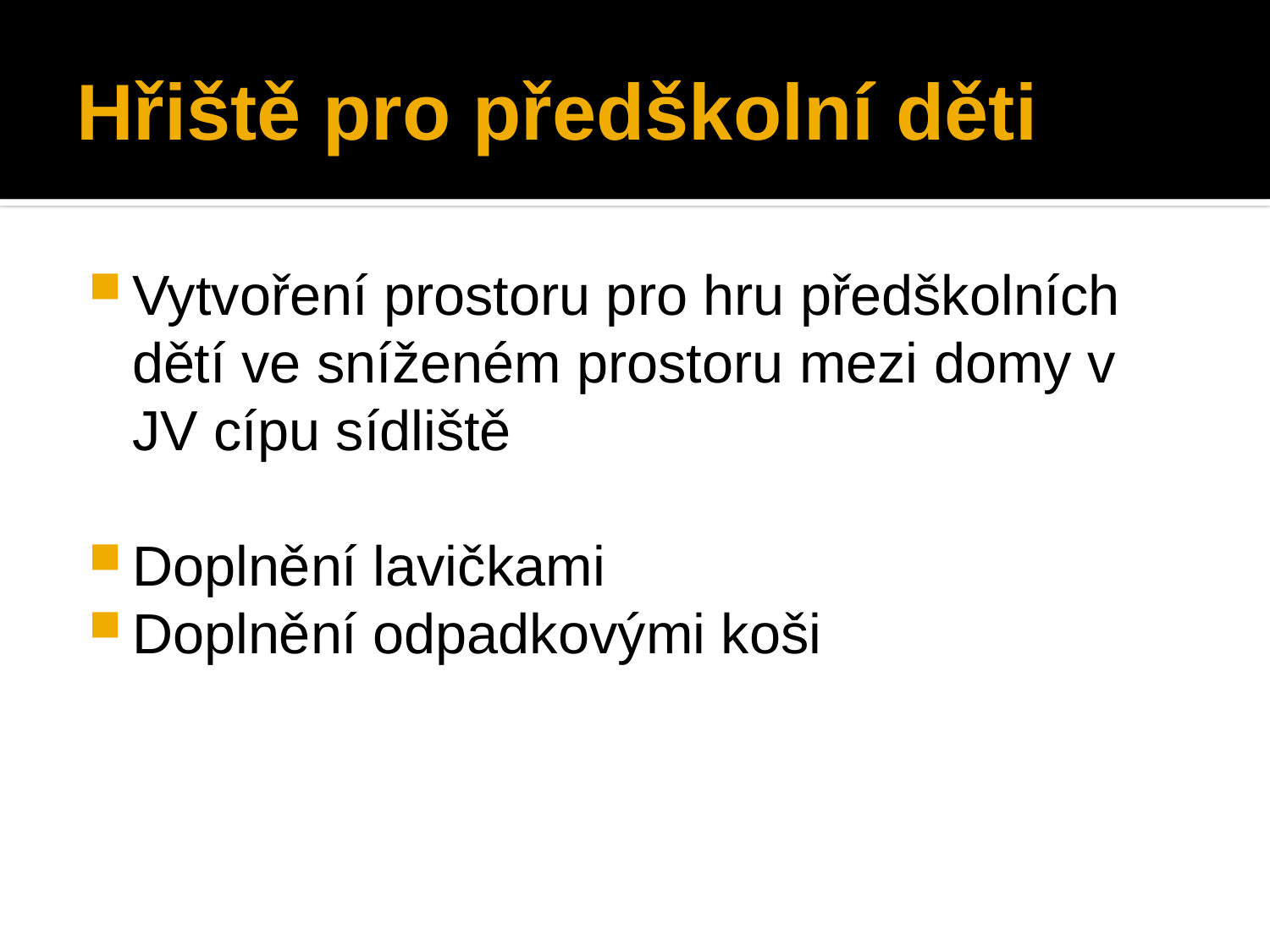

# Hřiště pro předškolní děti
Vytvoření prostoru pro hru předškolních dětí ve sníženém prostoru mezi domy v JV cípu sídliště

Doplnění lavičkami
Doplnění odpadkovými koši